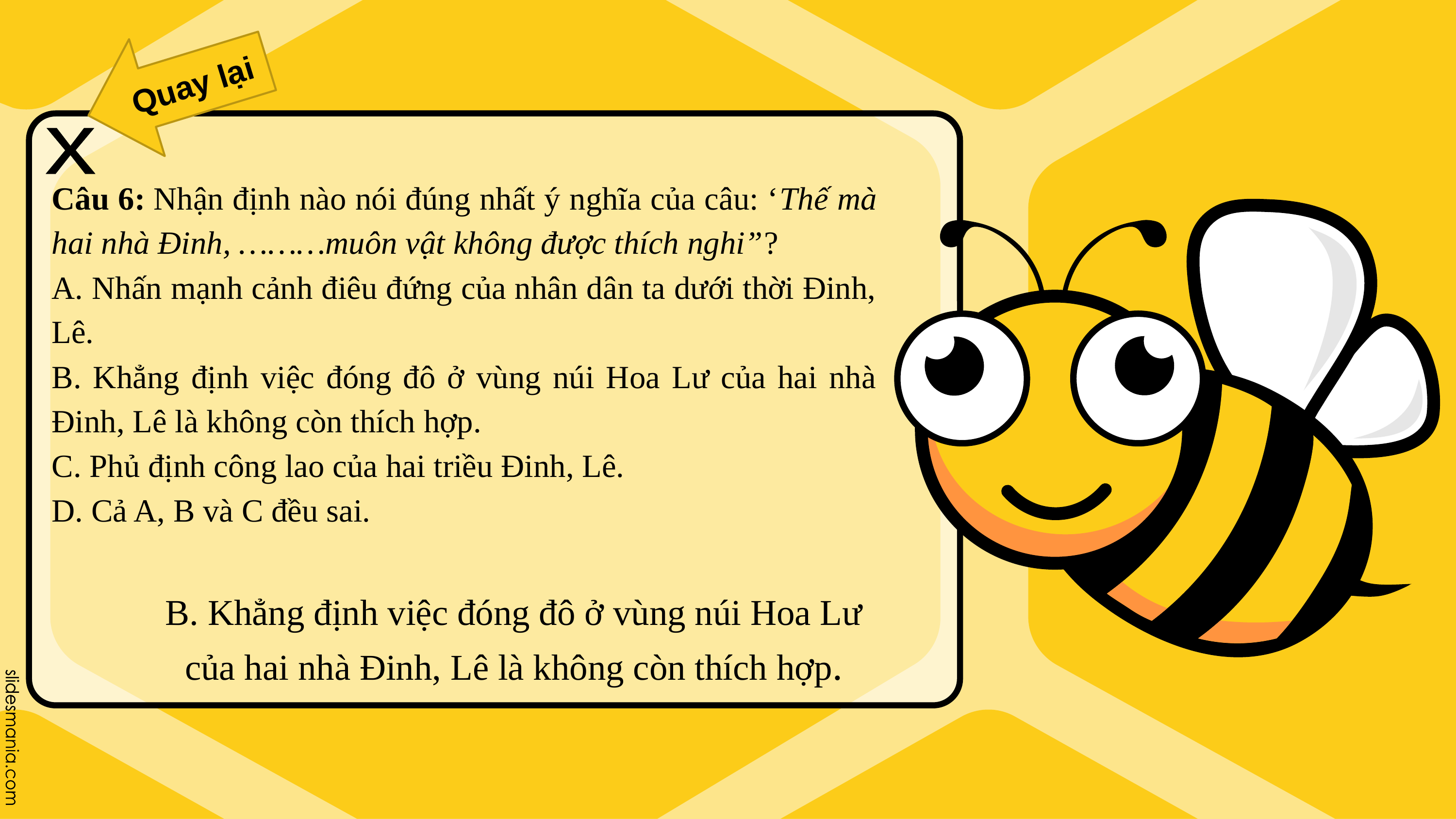

Quay lại
x
Câu 6: Nhận định nào nói đúng nhất ý nghĩa của câu: ‘Thế mà hai nhà Đinh, ………muôn vật không được thích nghi”?
A. Nhấn mạnh cảnh điêu đứng của nhân dân ta dưới thời Đinh, Lê.
B. Khẳng định việc đóng đô ở vùng núi Hoa Lư của hai nhà Đinh, Lê là không còn thích hợp.
C. Phủ định công lao của hai triều Đinh, Lê.
D. Cả A, B và C đều sai.
B. Khẳng định việc đóng đô ở vùng núi Hoa Lư của hai nhà Đinh, Lê là không còn thích hợp.